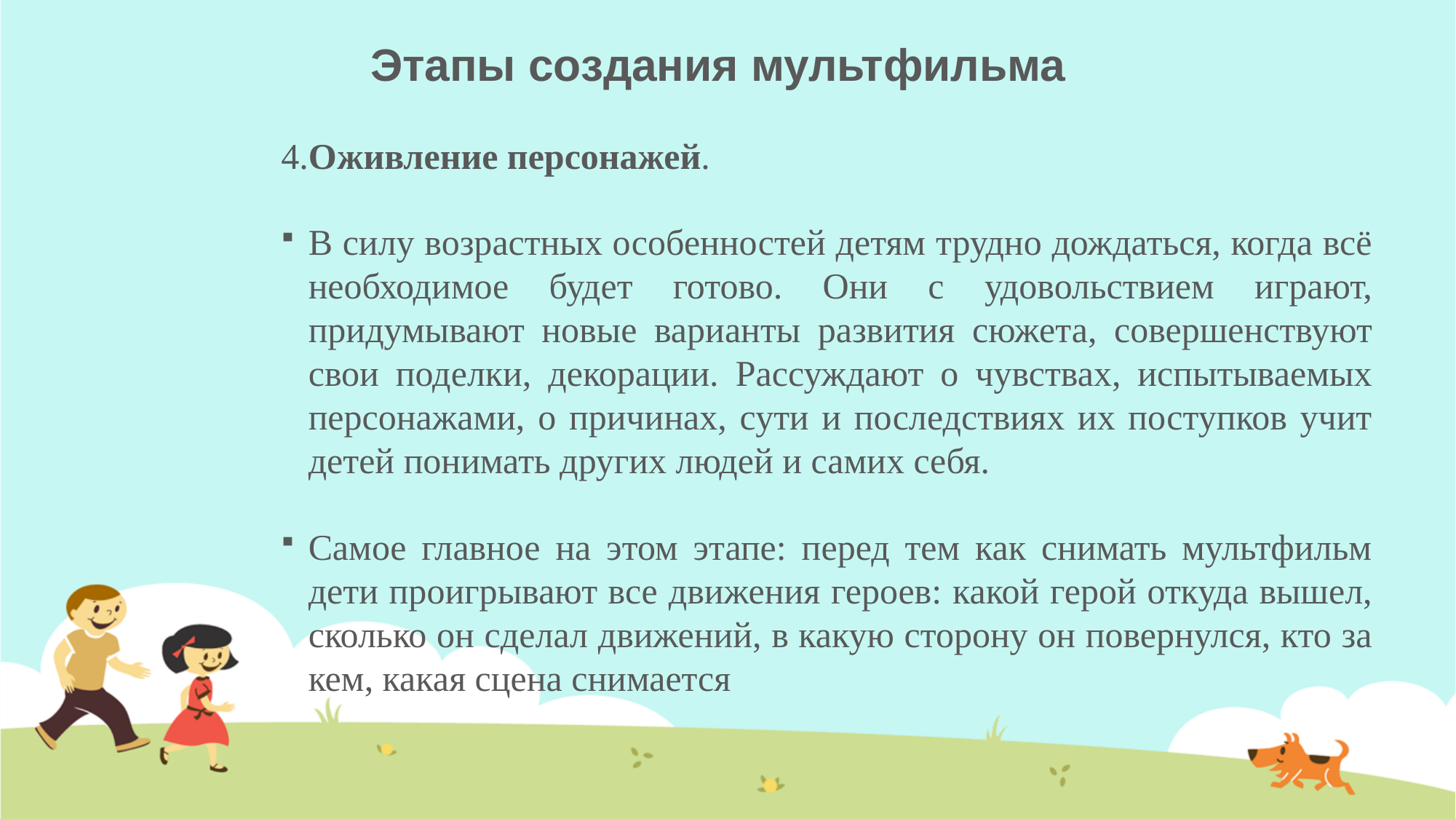

# Этапы создания мультфильма
4.Оживление персонажей.
В силу возрастных особенностей детям трудно дождаться, когда всё необходимое будет готово. Они с удовольствием играют, придумывают новые варианты развития сюжета, совершенствуют свои поделки, декорации. Рассуждают о чувствах, испытываемых персонажами, о причинах, сути и последствиях их поступков учит детей понимать других людей и самих себя.
Самое главное на этом этапе: перед тем как снимать мультфильм дети проигрывают все движения героев: какой герой откуда вышел, сколько он сделал движений, в какую сторону он повернулся, кто за кем, какая сцена снимается